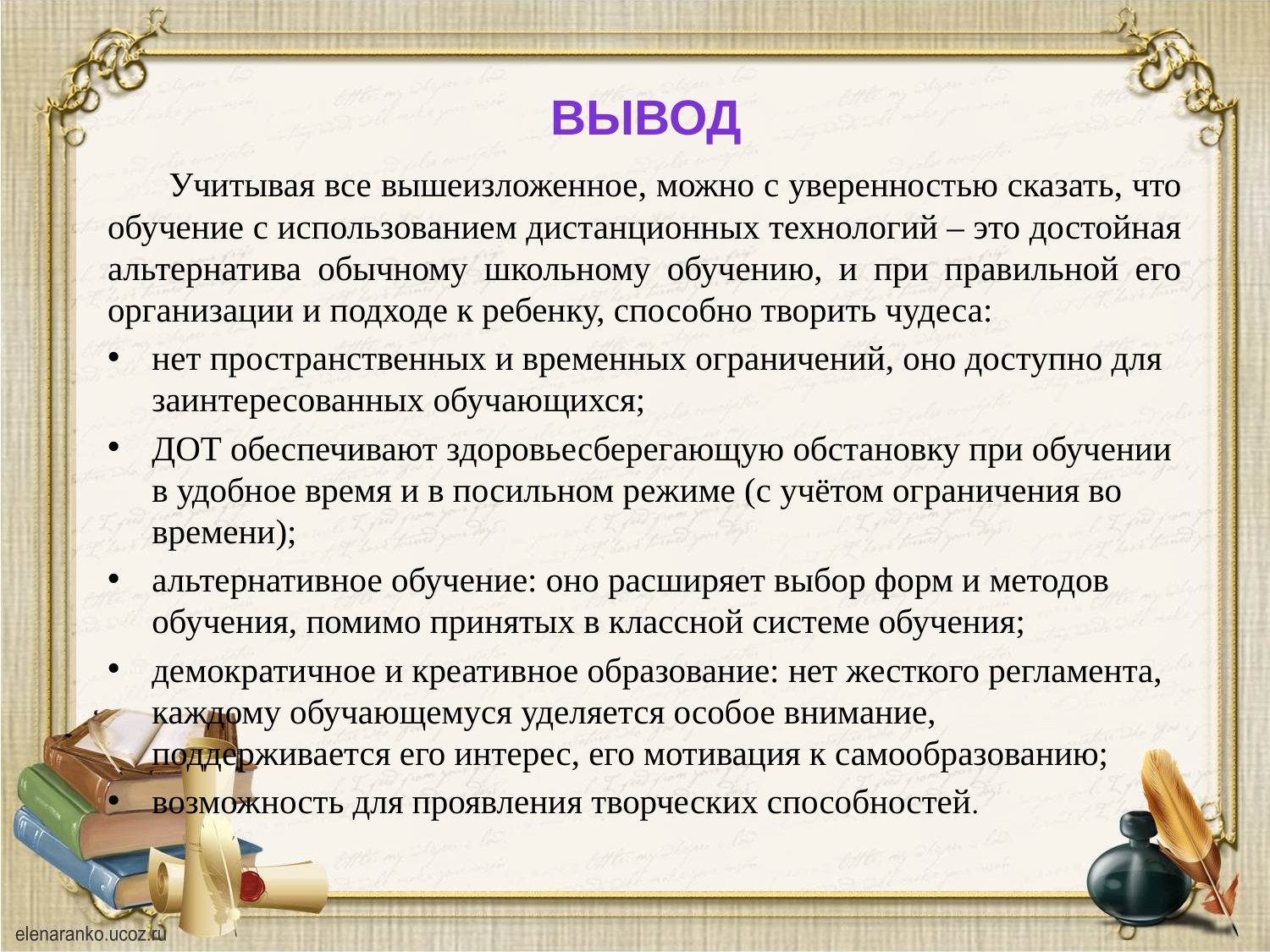

# Вывод
         Учитывая все вышеизложенное, можно с уверенностью сказать, что обучение с использованием дистанционных технологий – это достойная альтернатива обычному школьному обучению, и при правильной его организации и подходе к ребенку, способно творить чудеса:
нет пространственных и временных ограничений, оно доступно для заинтересованных обучающихся;
ДОТ обеспечивают здоровьесберегающую обстановку при обучении в удобное время и в посильном режиме (с учётом ограничения во времени);
альтернативное обучение: оно расширяет выбор форм и методов обучения, помимо принятых в классной системе обучения;
демократичное и креативное образование: нет жесткого регламента, каждому обучающемуся уделяется особое внимание, поддерживается его интерес, его мотивация к самообразованию;
возможность для проявления творческих способностей.